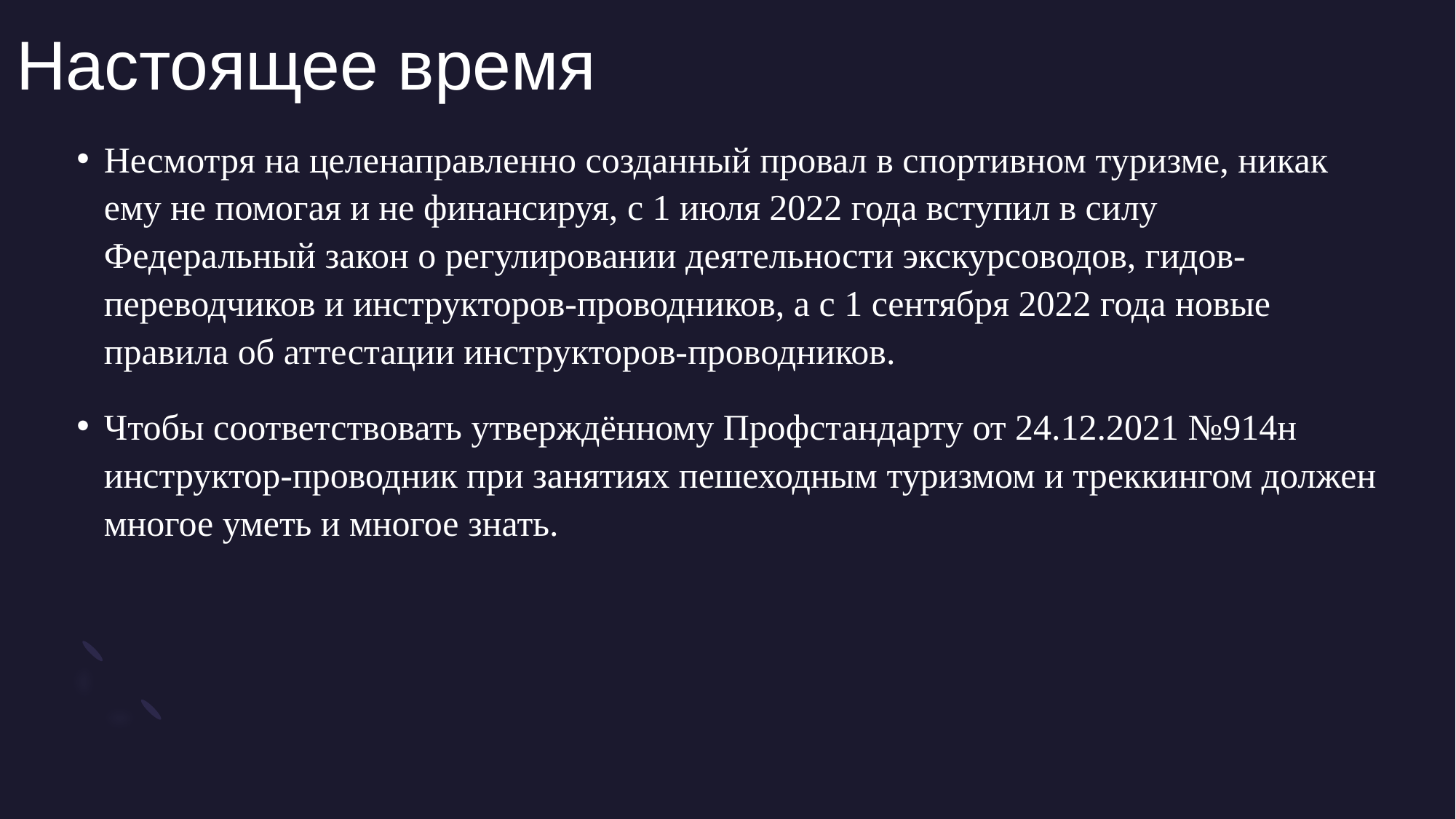

# Настоящее время
Несмотря на целенаправленно созданный провал в спортивном туризме, никак ему не помогая и не финансируя, с 1 июля 2022 года вступил в силу Федеральный закон о регулировании деятельности экскурсоводов, гидов-переводчиков и инструкторов-проводников, а с 1 сентября 2022 года новые правила об аттестации инструкторов-проводников.
Чтобы соответствовать утверждённому Профстандарту от 24.12.2021 №914н инструктор-проводник при занятиях пешеходным туризмом и треккингом должен многое уметь и многое знать.